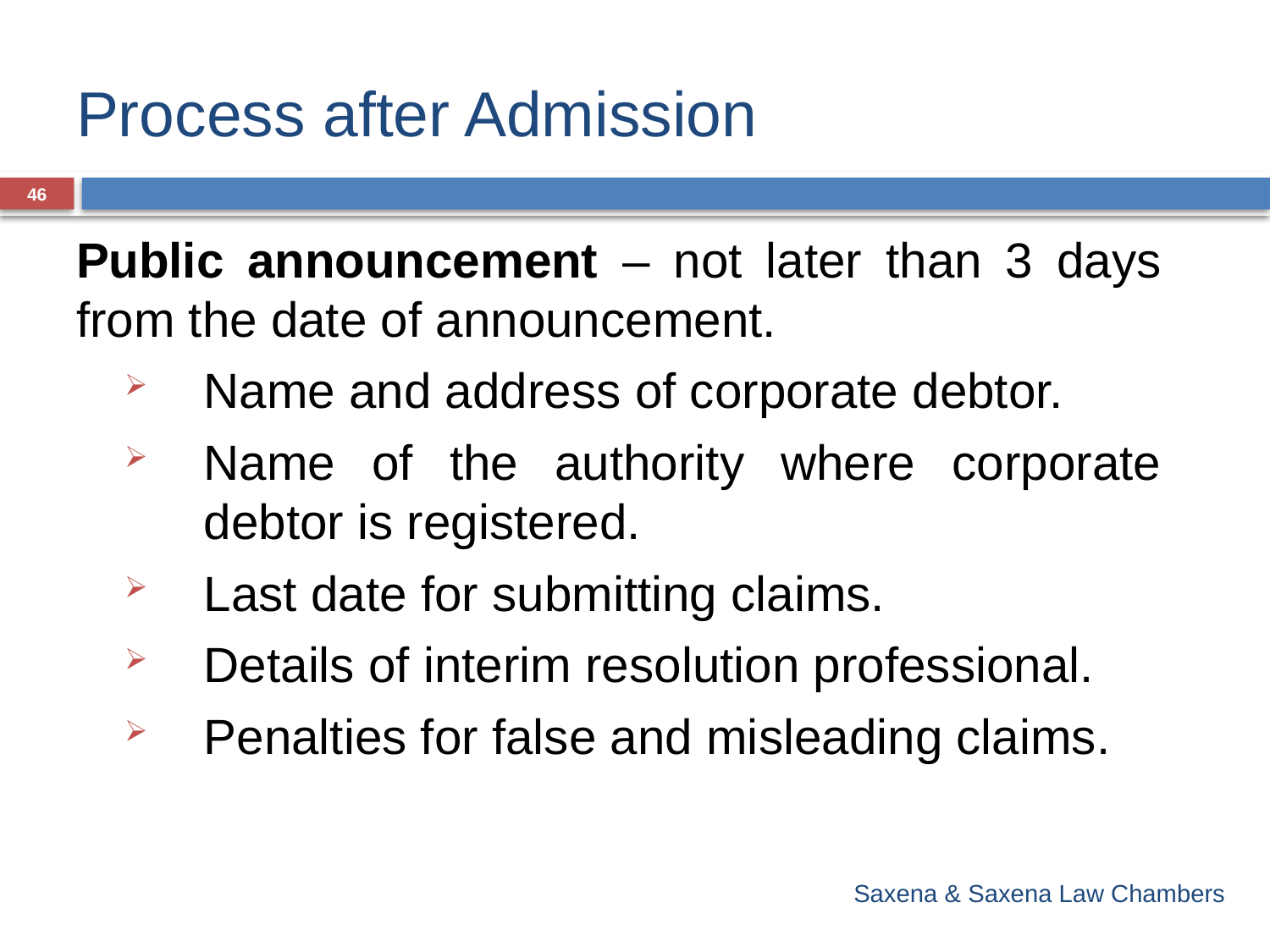

# Process after Admission
46
Public announcement – not later than 3 days from the date of announcement.
Name and address of corporate debtor.
Name of the authority where corporate debtor is registered.
Last date for submitting claims.
Details of interim resolution professional.
Penalties for false and misleading claims.

Saxena & Saxena Law Chambers